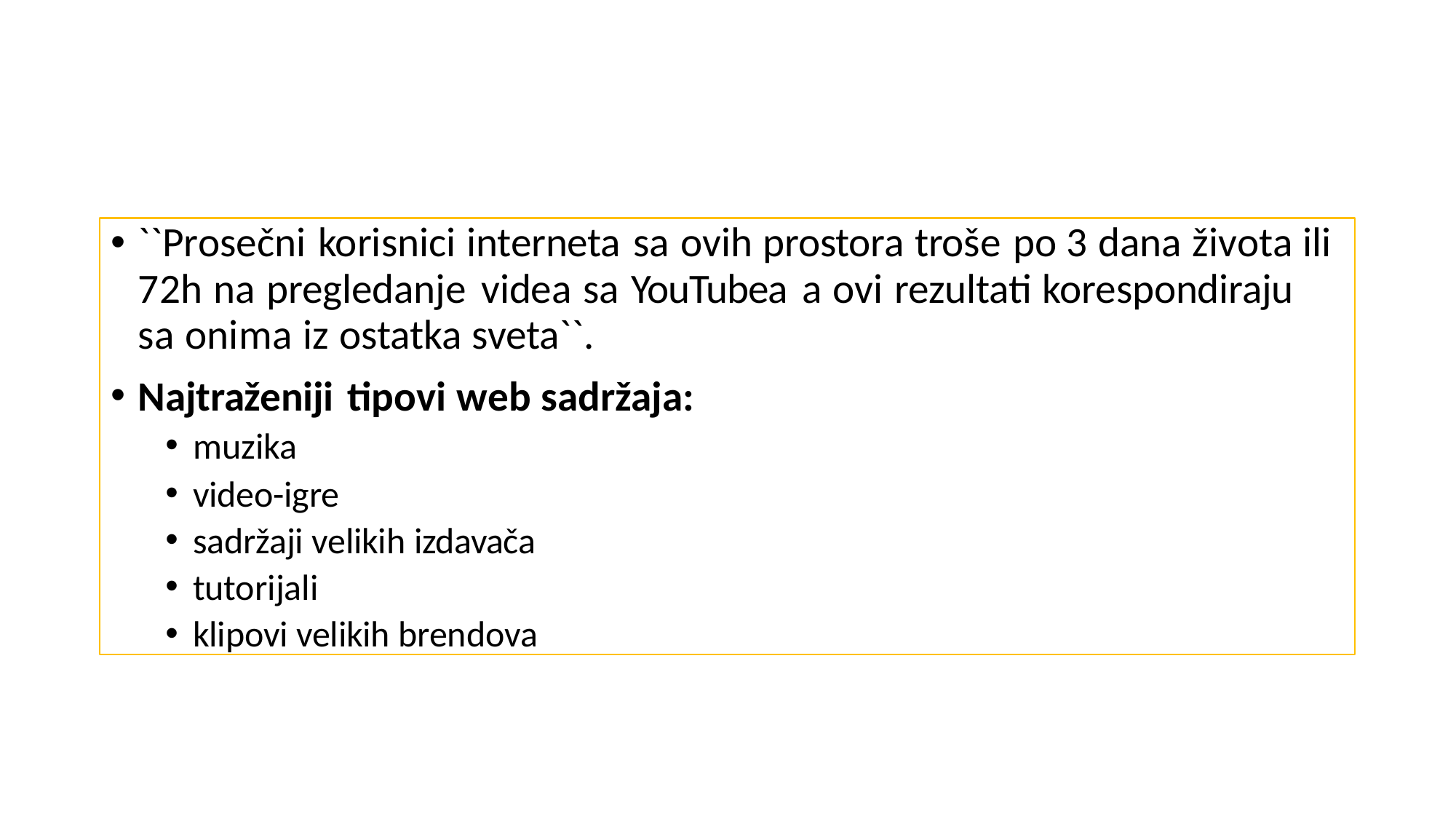

``Prosečni korisnici interneta sa ovih prostora troše po 3 dana života ili  72h na pregledanje videa sa YouTubea a ovi rezultati korespondiraju  sa onima iz ostatka sveta``.
Najtraženiji tipovi web sadržaja:
muzika
video-igre
sadržaji velikih izdavača
tutorijali
klipovi velikih brendova